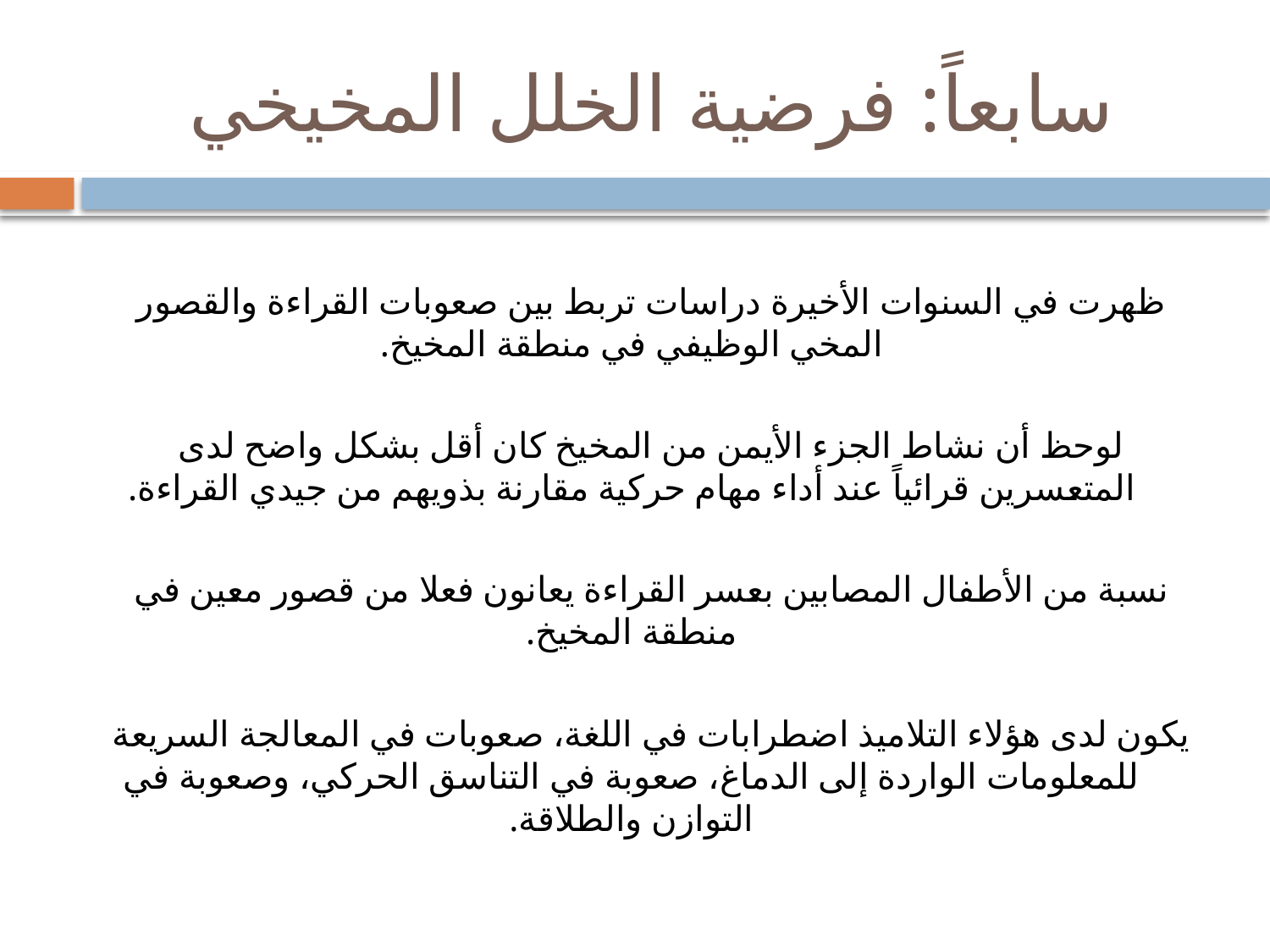

# سابعاً: فرضية الخلل المخيخي

ظهرت في السنوات الأخيرة دراسات تربط بين صعوبات القراءة والقصور المخي الوظيفي في منطقة المخيخ.

لوحظ أن نشاط الجزء الأيمن من المخيخ كان أقل بشكل واضح لدى المتعسرين قرائياً عند أداء مهام حركية مقارنة بذويهم من جيدي القراءة.

نسبة من الأطفال المصابين بعسر القراءة يعانون فعلا من قصور معين في منطقة المخيخ.

يكون لدى هؤلاء التلاميذ اضطرابات في اللغة، صعوبات في المعالجة السريعة للمعلومات الواردة إلى الدماغ، صعوبة في التناسق الحركي، وصعوبة في التوازن والطلاقة.